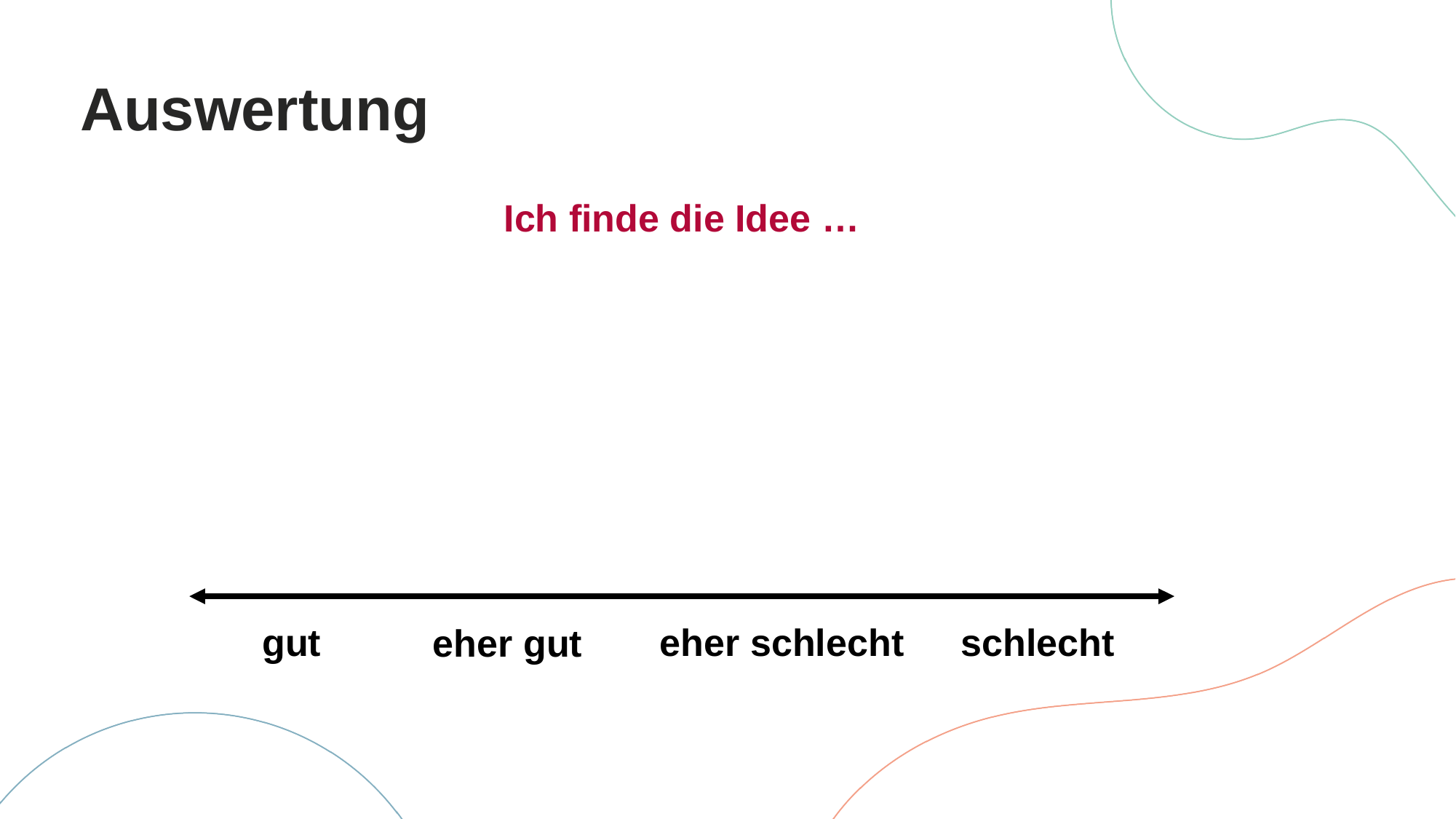

Auswertung
Ich finde die Idee …
gut
eher schlecht
schlecht
eher gut